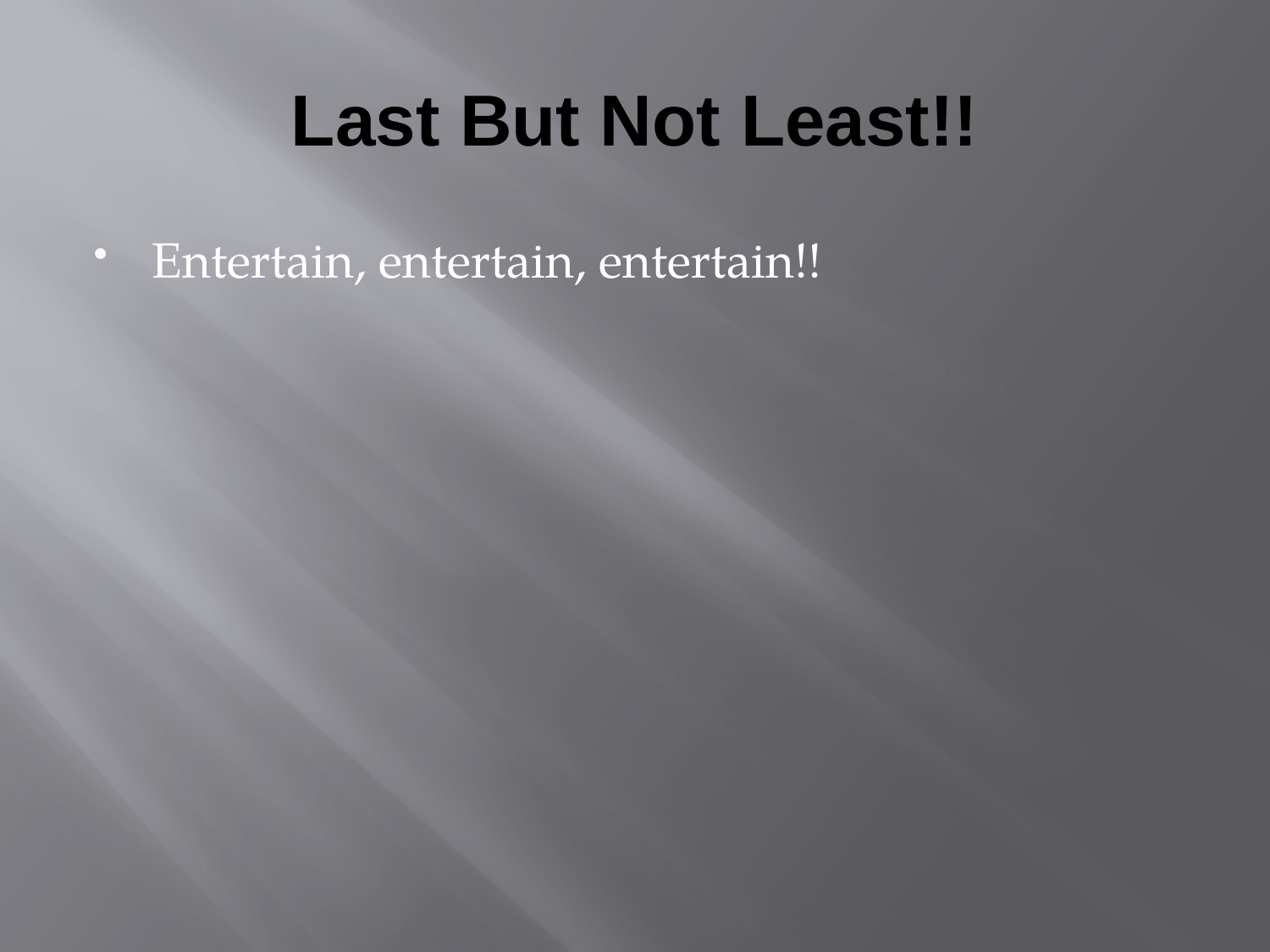

# Last But Not Least!!
Entertain, entertain, entertain!!